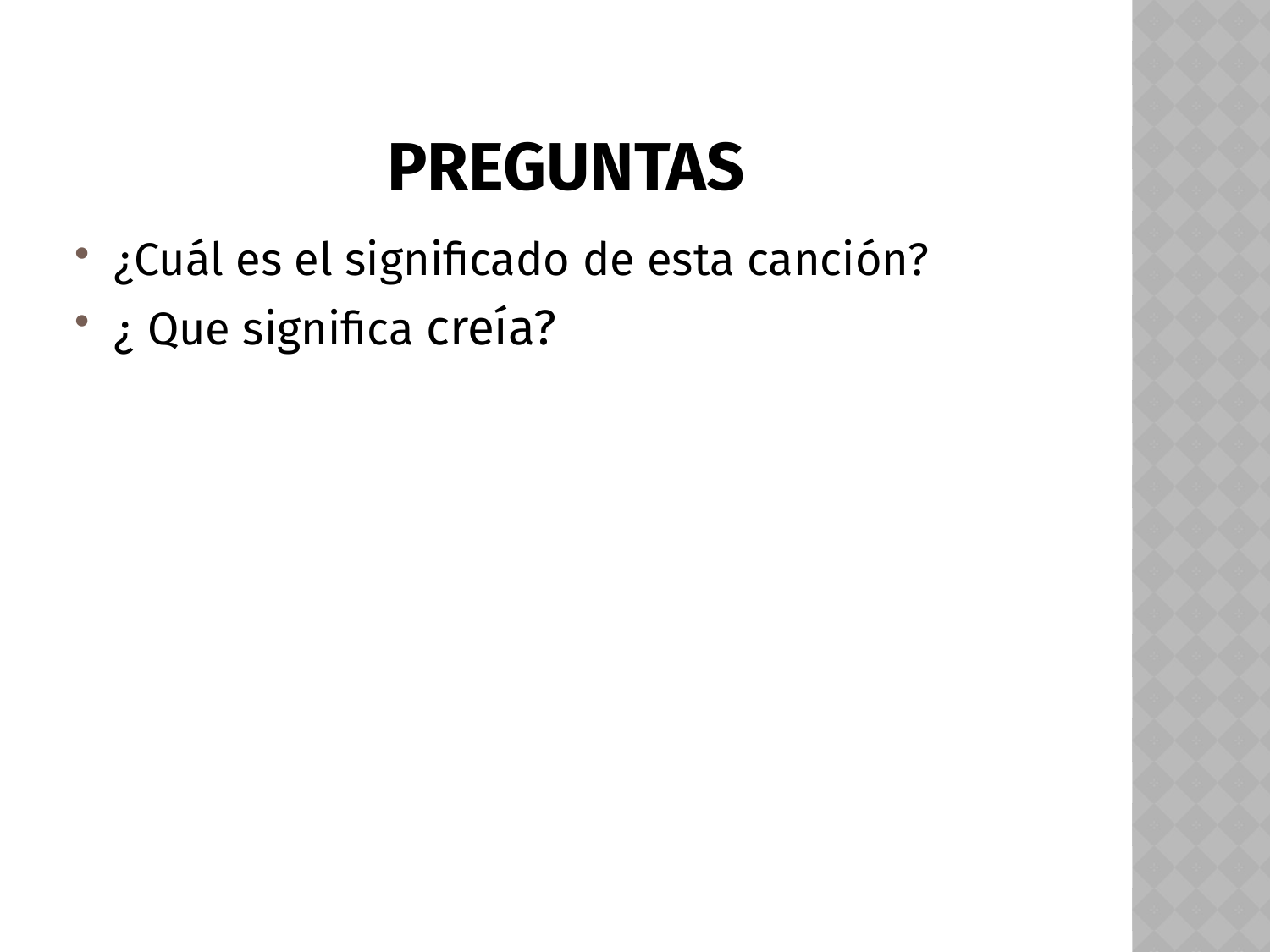

# preguntas
¿Cuál es el significado de esta canción?
¿ Que significa creía?